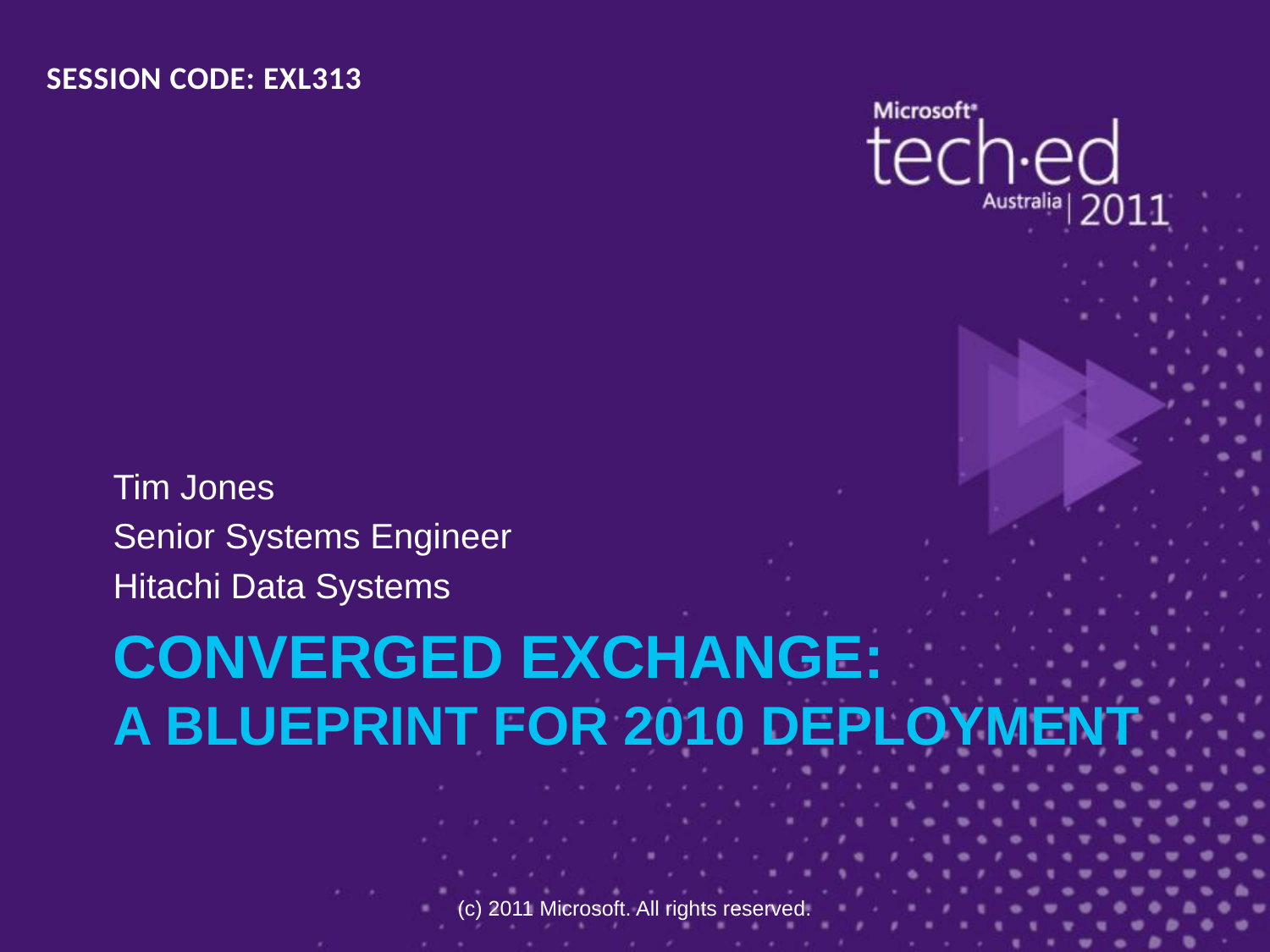

SESSION CODE: EXL313
Tim Jones
Senior Systems Engineer
Hitachi Data Systems
# Converged Exchange: A Blueprint for 2010 deployment
(c) 2011 Microsoft. All rights reserved.